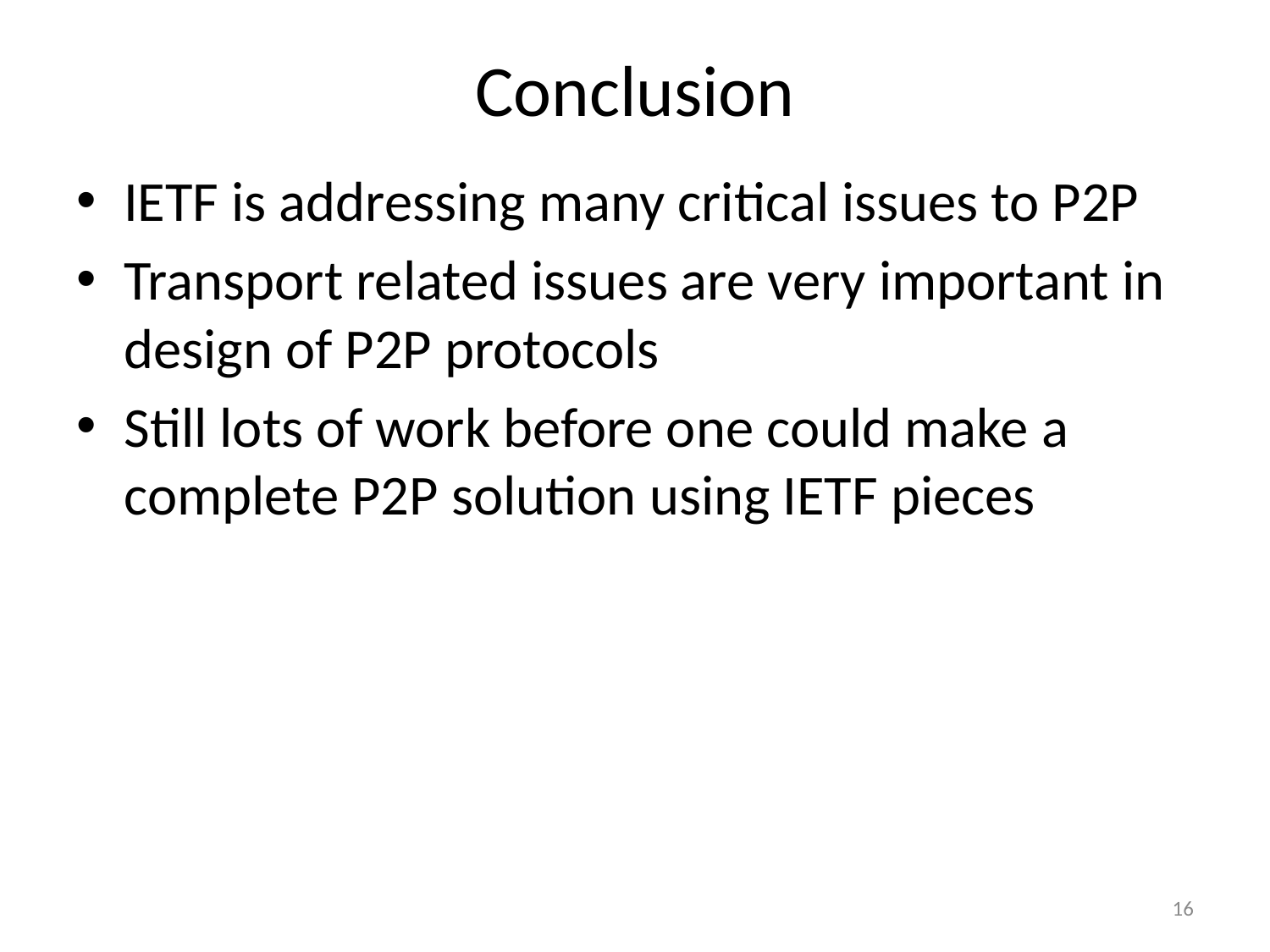

# Conclusion
IETF is addressing many critical issues to P2P
Transport related issues are very important in design of P2P protocols
Still lots of work before one could make a complete P2P solution using IETF pieces
16